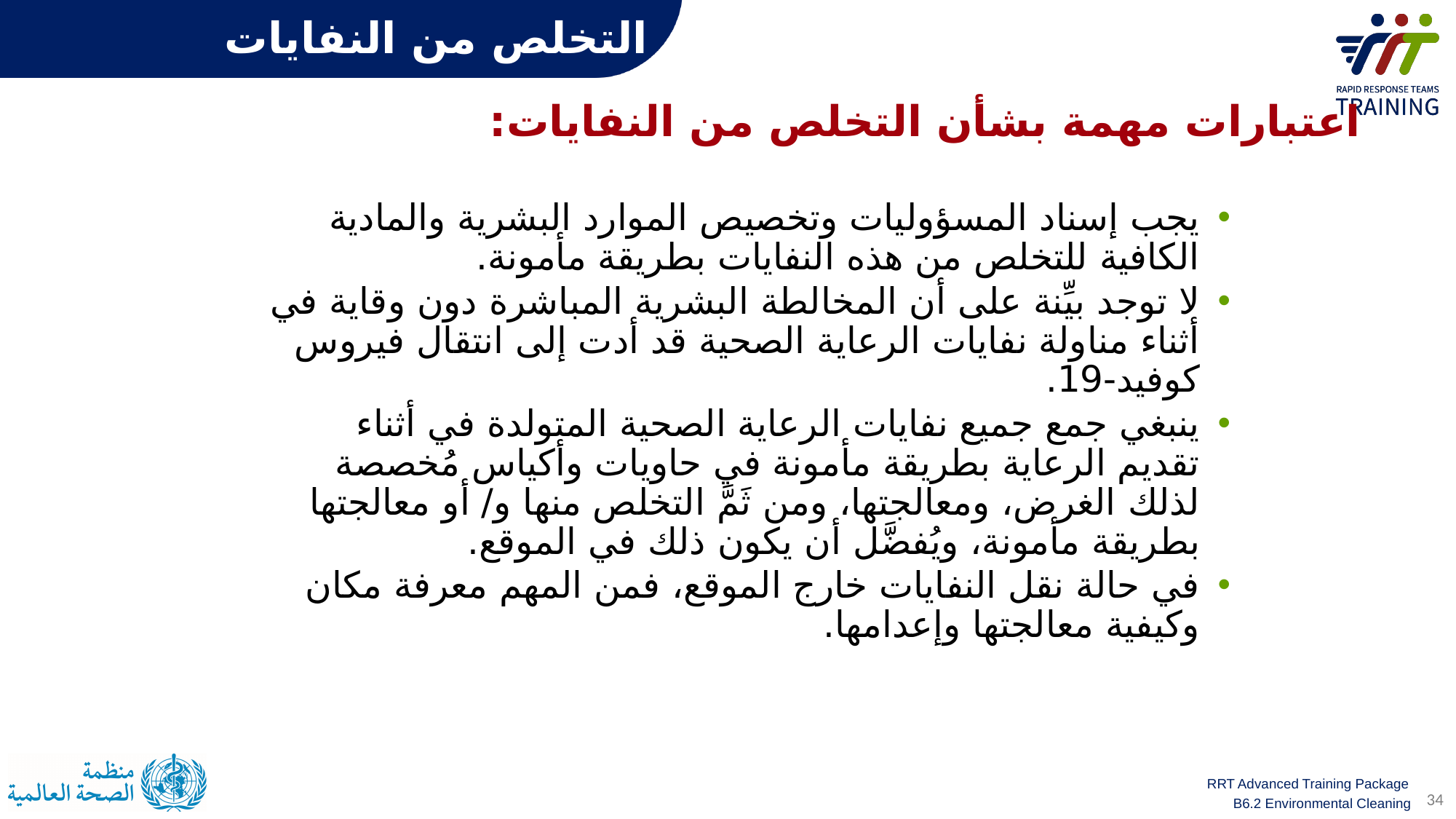

التخلص من النفايات
اعتبارات مهمة بشأن التخلص من النفايات:
يجب إسناد المسؤوليات وتخصيص الموارد البشرية والمادية الكافية للتخلص من هذه النفايات بطريقة مأمونة.
لا توجد بيِّنة على أن المخالطة البشرية المباشرة دون وقاية في أثناء مناولة نفايات الرعاية الصحية قد أدت إلى انتقال فيروس كوفيد-19.
ينبغي جمع جميع نفايات الرعاية الصحية المتولدة في أثناء تقديم الرعاية بطريقة مأمونة في حاويات وأكياس مُخصصة لذلك الغرض، ومعالجتها، ومن ثَمَّ التخلص منها و/ أو معالجتها بطريقة مأمونة، ويُفضَّل أن يكون ذلك في الموقع.
في حالة نقل النفايات خارج الموقع، فمن المهم معرفة مكان وكيفية معالجتها وإعدامها.